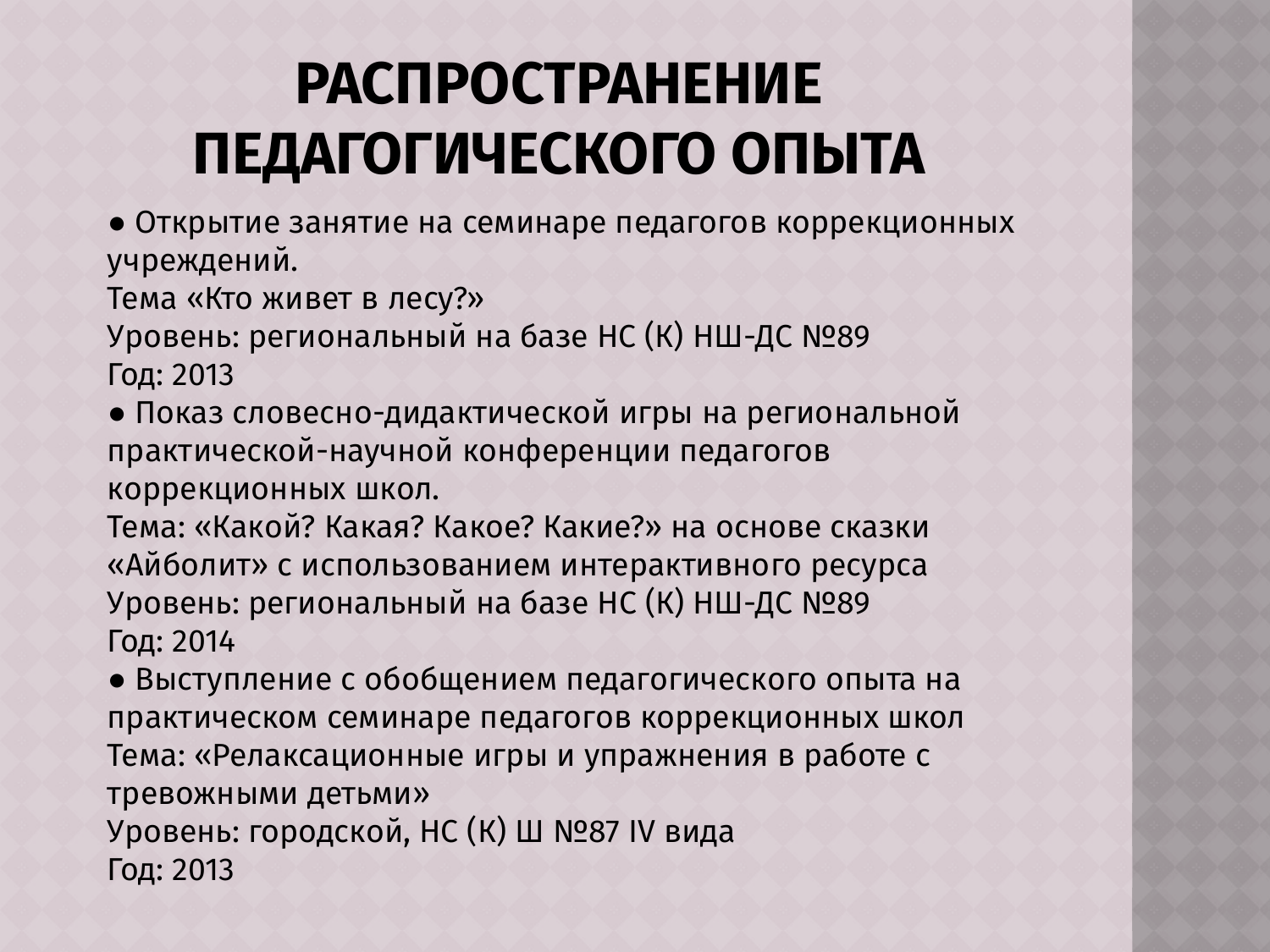

# Распространение педагогического опыта
● Открытие занятие на семинаре педагогов коррекционных учреждений.
Тема «Кто живет в лесу?»
Уровень: региональный на базе НС (К) НШ-ДС №89
Год: 2013
● Показ словесно-дидактической игры на региональной практической-научной конференции педагогов коррекционных школ.
Тема: «Какой? Какая? Какое? Какие?» на основе сказки «Айболит» с использованием интерактивного ресурса
Уровень: региональный на базе НС (К) НШ-ДС №89
Год: 2014
● Выступление с обобщением педагогического опыта на практическом семинаре педагогов коррекционных школ
Тема: «Релаксационные игры и упражнения в работе с тревожными детьми»
Уровень: городской, НС (К) Ш №87 IV вида
Год: 2013